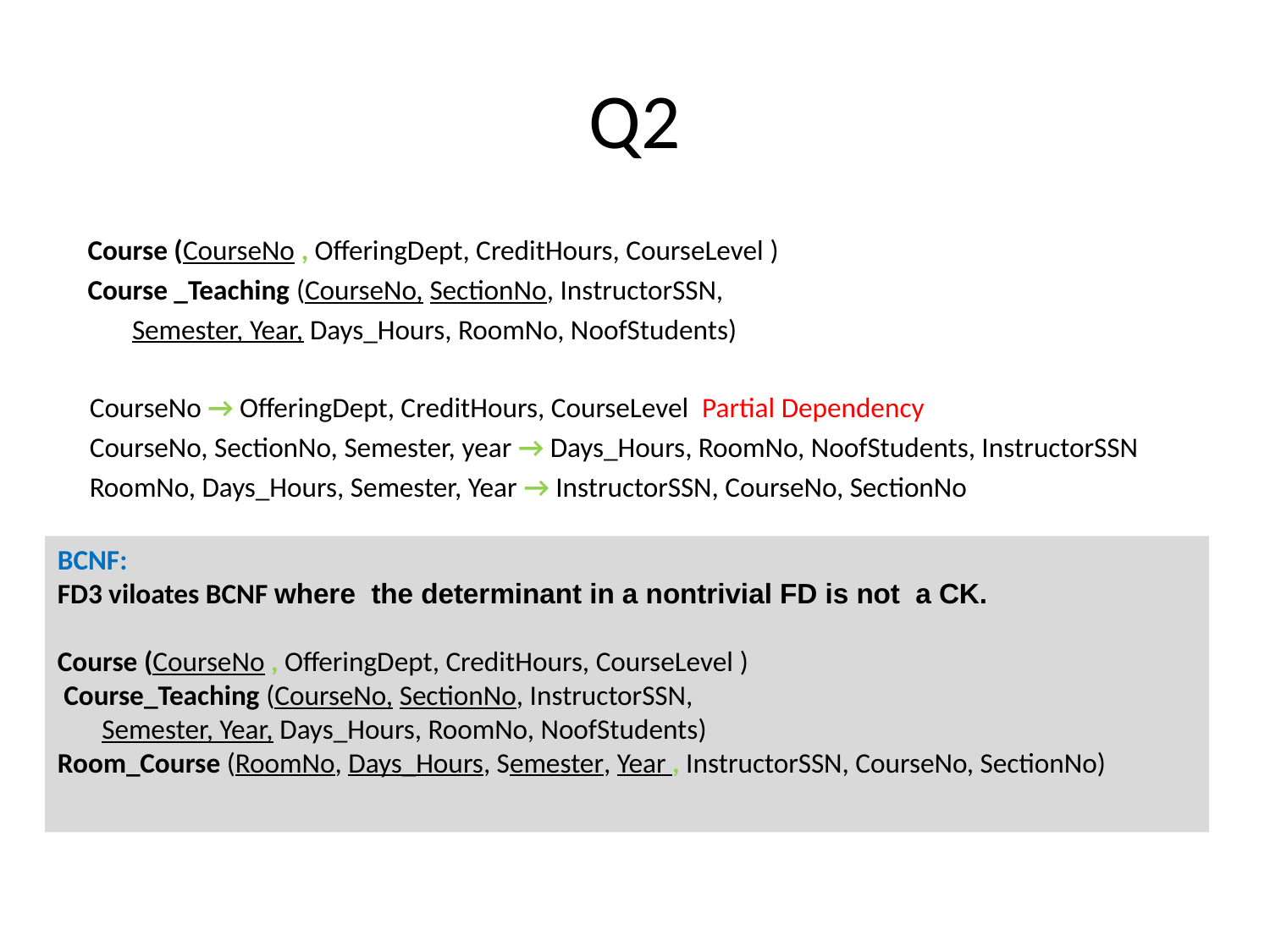

# Q2
Course (CourseNo , OfferingDept, CreditHours, CourseLevel )
Course _Teaching (CourseNo, SectionNo, InstructorSSN,
       Semester, Year, Days_Hours, RoomNo, NoofStudents)

CourseNo → OfferingDept, CreditHours, CourseLevel  Partial Dependency
CourseNo, SectionNo, Semester, year → Days_Hours, RoomNo, NoofStudents, InstructorSSN
RoomNo, Days_Hours, Semester, Year → InstructorSSN, CourseNo, SectionNo

BCNF:
FD3 viloates BCNF where  the determinant in a nontrivial FD is not  a CK.

Course (CourseNo , OfferingDept, CreditHours, CourseLevel )
 Course_Teaching (CourseNo, SectionNo, InstructorSSN,
       Semester, Year, Days_Hours, RoomNo, NoofStudents)
Room_Course (RoomNo, Days_Hours, Semester, Year , InstructorSSN, CourseNo, SectionNo)